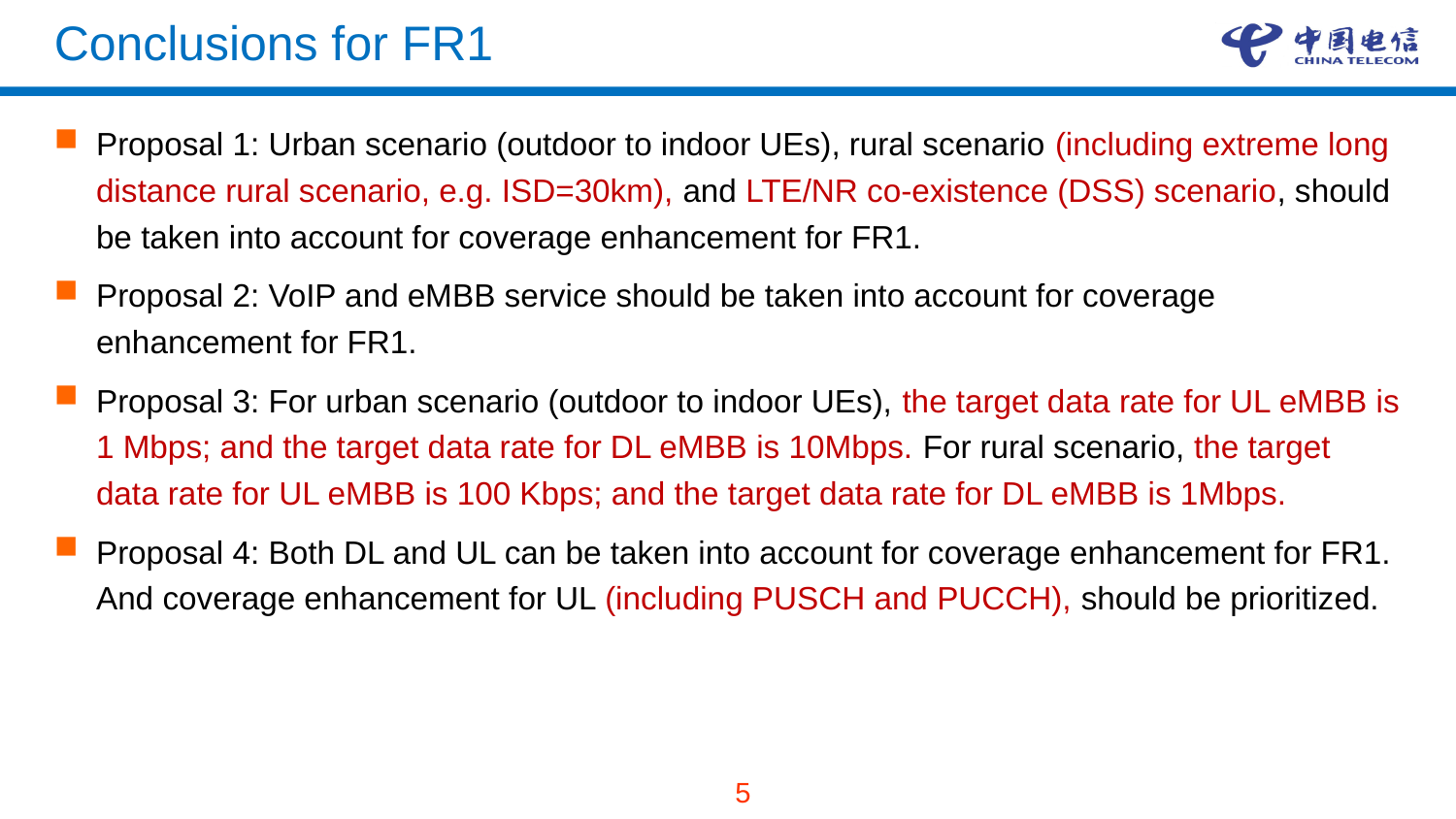

# Conclusions for FR1
Proposal 1: Urban scenario (outdoor to indoor UEs), rural scenario (including extreme long distance rural scenario, e.g. ISD=30km), and LTE/NR co-existence (DSS) scenario, should be taken into account for coverage enhancement for FR1.
Proposal 2: VoIP and eMBB service should be taken into account for coverage enhancement for FR1.
Proposal 3: For urban scenario (outdoor to indoor UEs), the target data rate for UL eMBB is 1 Mbps; and the target data rate for DL eMBB is 10Mbps. For rural scenario, the target data rate for UL eMBB is 100 Kbps; and the target data rate for DL eMBB is 1Mbps.
Proposal 4: Both DL and UL can be taken into account for coverage enhancement for FR1. And coverage enhancement for UL (including PUSCH and PUCCH), should be prioritized.

5